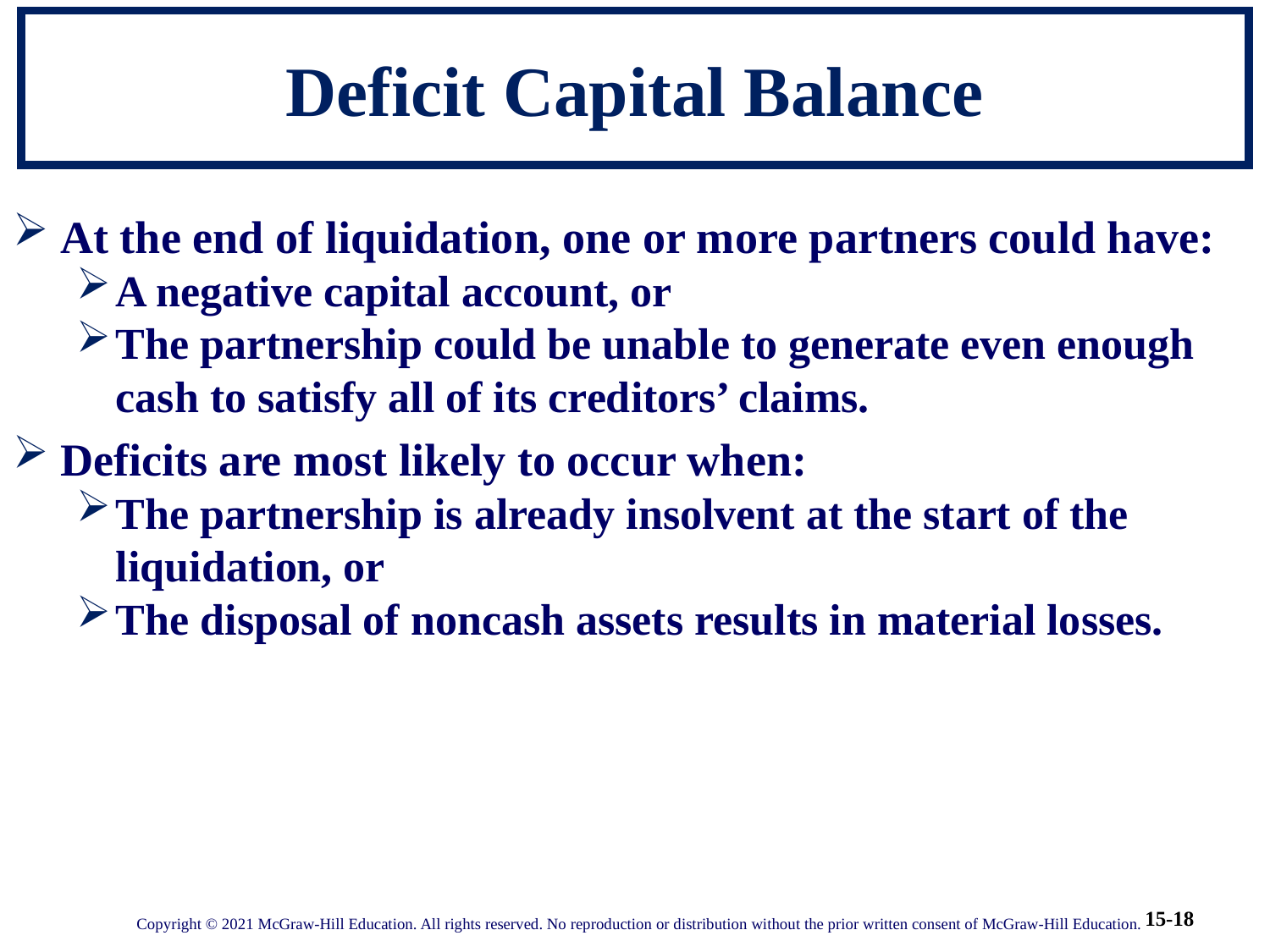

# Deficit Capital Balance
At the end of liquidation, one or more partners could have:
A negative capital account, or
The partnership could be unable to generate even enough cash to satisfy all of its creditors’ claims.
Deficits are most likely to occur when:
The partnership is already insolvent at the start of the liquidation, or
The disposal of noncash assets results in material losses.
Copyright © 2021 McGraw-Hill Education. All rights reserved. No reproduction or distribution without the prior written consent of McGraw-Hill Education.